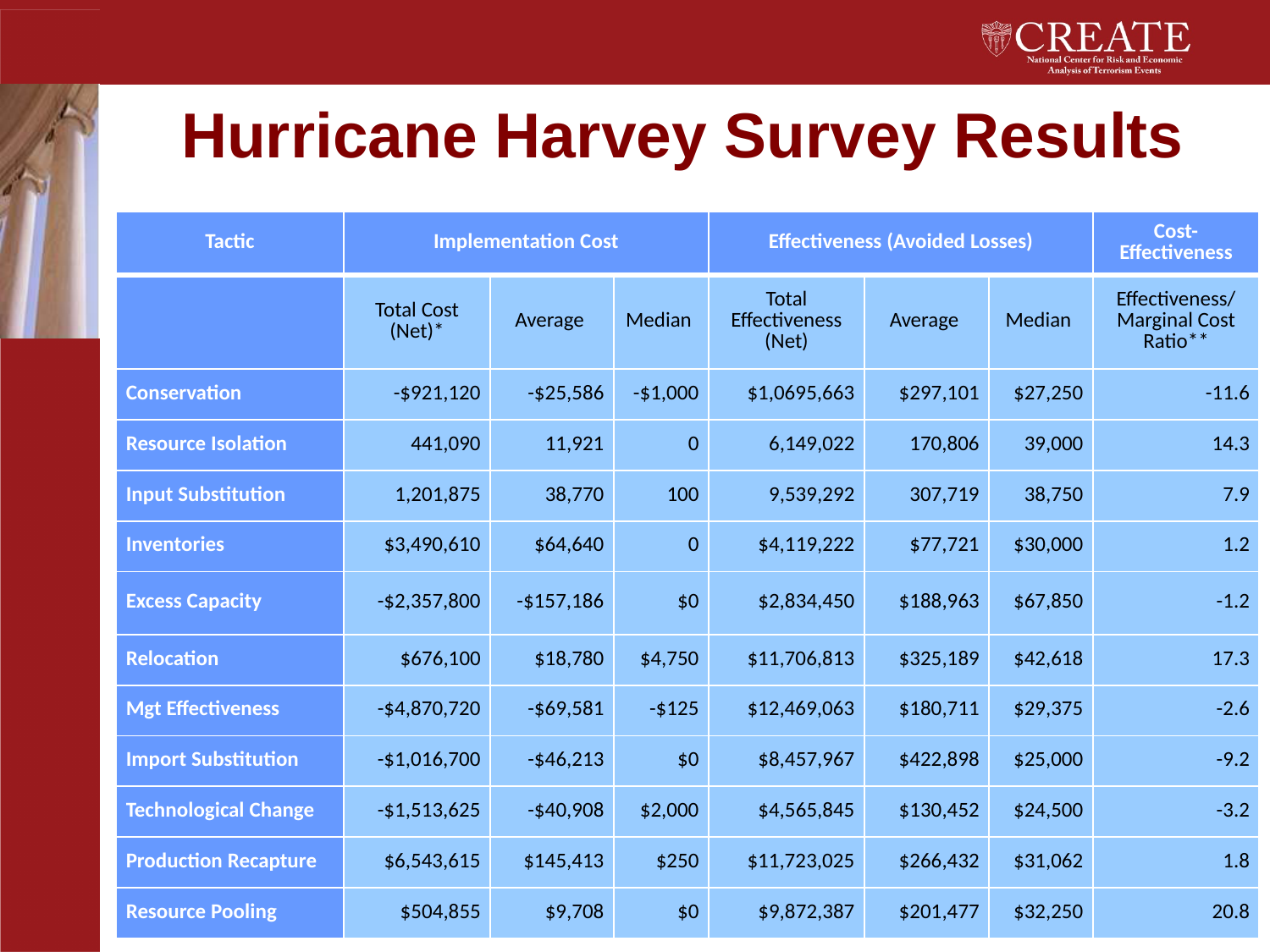

# Hurricane Harvey Survey Results
| Tactic | Implementation Cost |  |  | Effectiveness (Avoided Losses) |  |  | Cost-Effectiveness |
| --- | --- | --- | --- | --- | --- | --- | --- |
|  | Total Cost (Net)\* | Average | Median | Total Effectiveness (Net) | Average | Median | Effectiveness/ Marginal Cost Ratio\*\* |
| Conservation | -$921,120 | -$25,586 | -$1,000 | $1,0695,663 | $297,101 | $27,250 | -11.6 |
| Resource Isolation | 441,090 | 11,921 | 0 | 6,149,022 | 170,806 | 39,000 | 14.3 |
| Input Substitution | 1,201,875 | 38,770 | 100 | 9,539,292 | 307,719 | 38,750 | 7.9 |
| Inventories | $3,490,610 | $64,640 | 0 | $4,119,222 | $77,721 | $30,000 | 1.2 |
| Excess Capacity | -$2,357,800 | -$157,186 | $0 | $2,834,450 | $188,963 | $67,850 | -1.2 |
| Relocation | $676,100 | $18,780 | $4,750 | $11,706,813 | $325,189 | $42,618 | 17.3 |
| Mgt Effectiveness | -$4,870,720 | -$69,581 | -$125 | $12,469,063 | $180,711 | $29,375 | -2.6 |
| Import Substitution | -$1,016,700 | -$46,213 | $0 | $8,457,967 | $422,898 | $25,000 | -9.2 |
| Technological Change | -$1,513,625 | -$40,908 | $2,000 | $4,565,845 | $130,452 | $24,500 | -3.2 |
| Production Recapture | $6,543,615 | $145,413 | $250 | $11,723,025 | $266,432 | $31,062 | 1.8 |
| Resource Pooling | $504,855 | $9,708 | $0 | $9,872,387 | $201,477 | $32,250 | 20.8 |